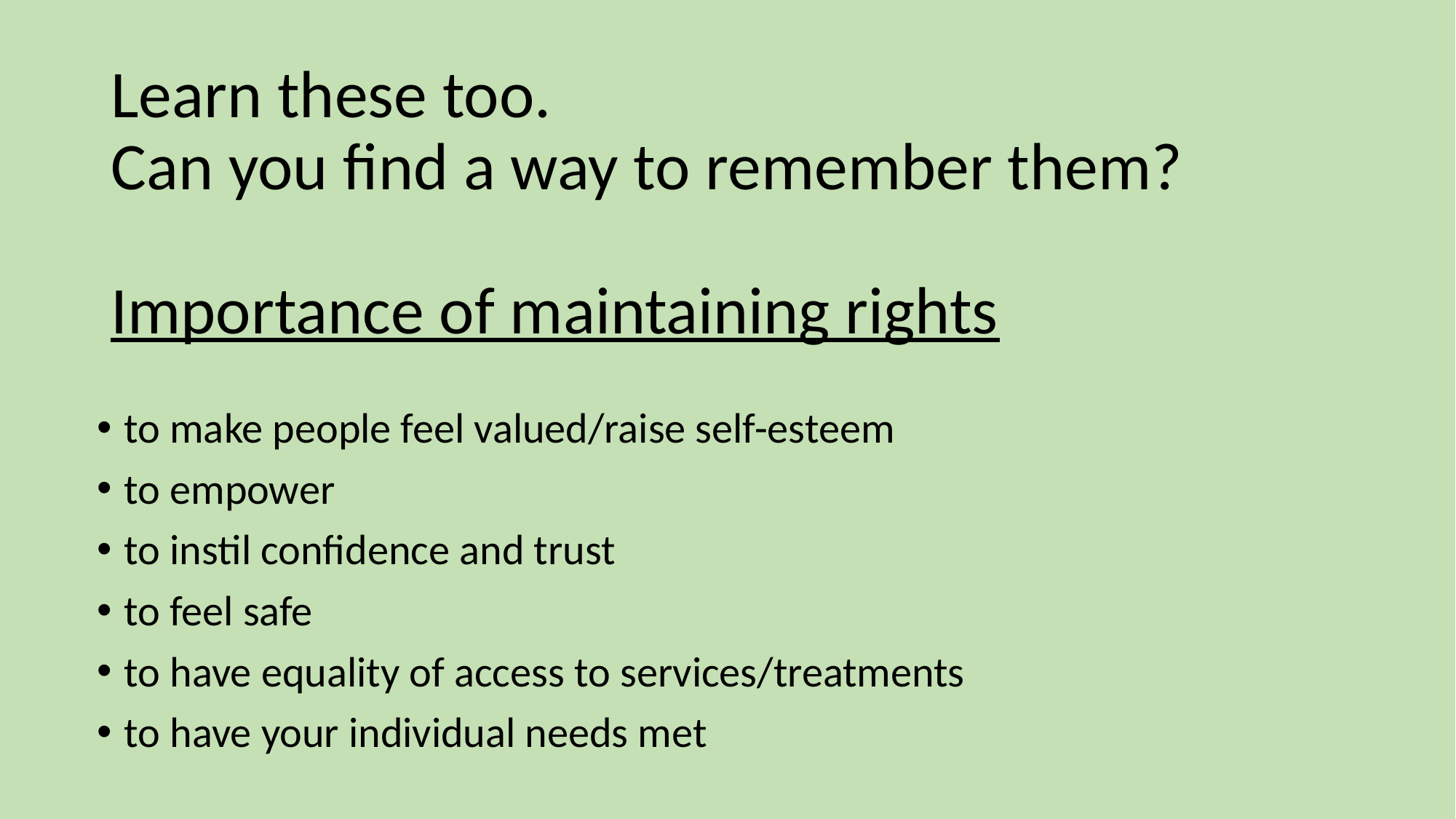

# Learn these too. Can you find a way to remember them? Importance of maintaining rights
to make people feel valued/raise self-esteem
to empower
to instil confidence and trust
to feel safe
to have equality of access to services/treatments
to have your individual needs met